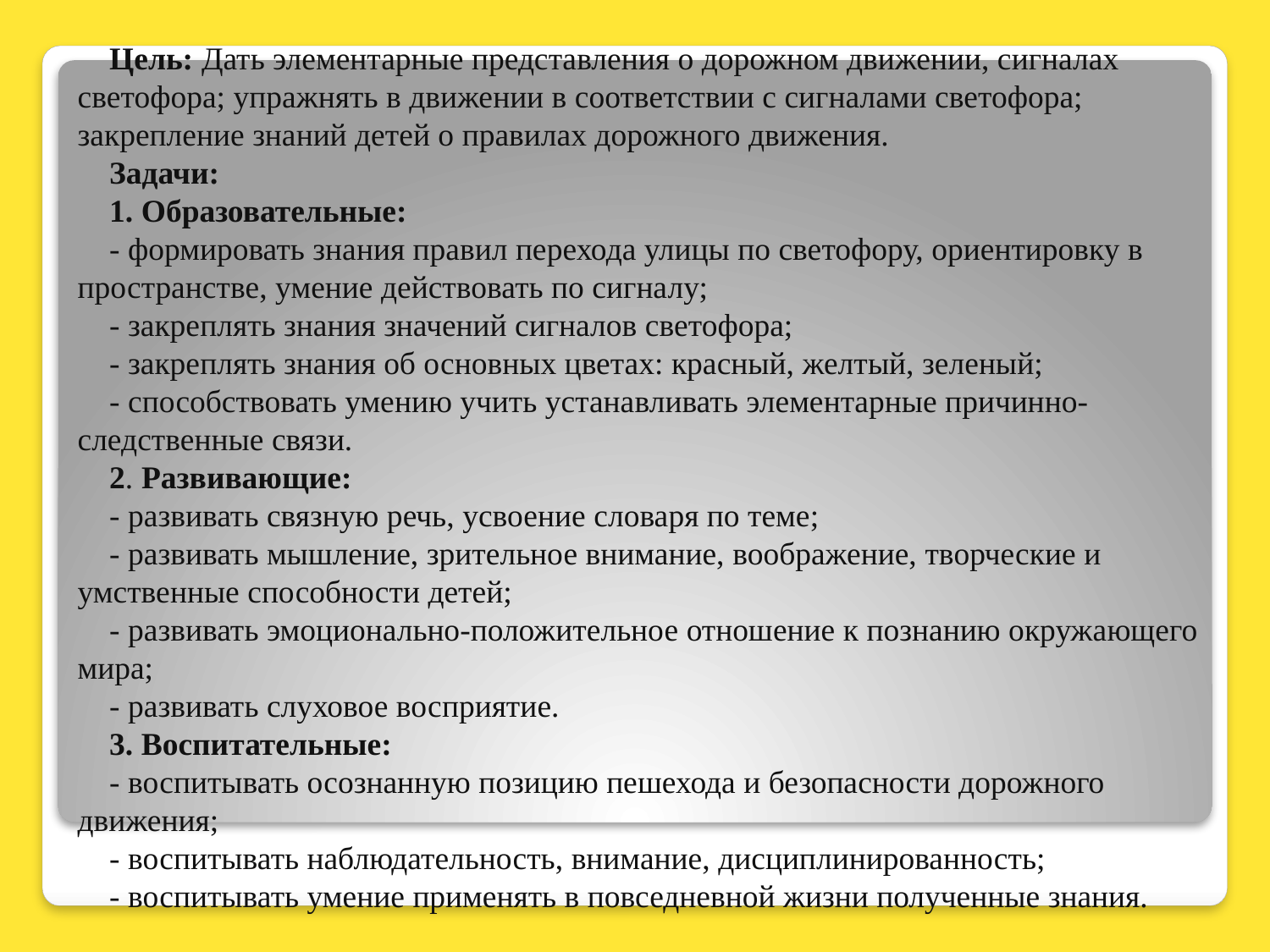

Цель: Дать элементарные представления о дорожном движении, сигналах светофора; упражнять в движении в соответствии с сигналами светофора; закрепление знаний детей о правилах дорожного движения.
Задачи:
1. Образовательные:
- формировать знания правил перехода улицы по светофору, ориентировку в пространстве, умение действовать по сигналу;
- закреплять знания значений сигналов светофора;
- закреплять знания об основных цветах: красный, желтый, зеленый;
- способствовать умению учить устанавливать элементарные причинно-следственные связи.
2. Развивающие:
- развивать связную речь, усвоение словаря по теме;
- развивать мышление, зрительное внимание, воображение, творческие и умственные способности детей;
- развивать эмоционально-положительное отношение к познанию окружающего мира;
- развивать слуховое восприятие.
3. Воспитательные:
- воспитывать осознанную позицию пешехода и безопасности дорожного движения;
- воспитывать наблюдательность, внимание, дисциплинированность;
- воспитывать умение применять в повседневной жизни полученные знания.